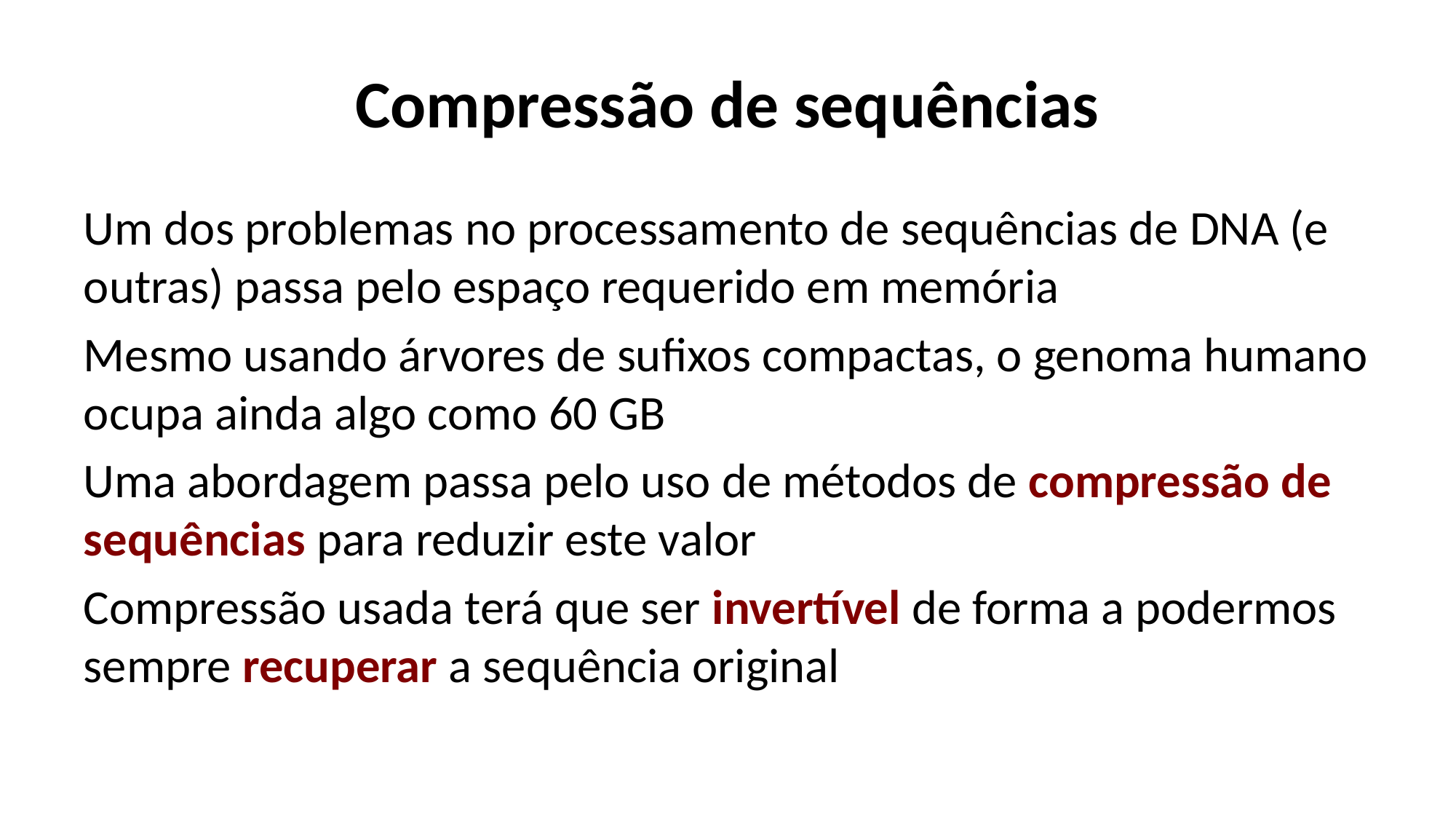

# Compressão de sequências
Um dos problemas no processamento de sequências de DNA (e outras) passa pelo espaço requerido em memória
Mesmo usando árvores de sufixos compactas, o genoma humano ocupa ainda algo como 60 GB
Uma abordagem passa pelo uso de métodos de compressão de sequências para reduzir este valor
Compressão usada terá que ser invertível de forma a podermos sempre recuperar a sequência original